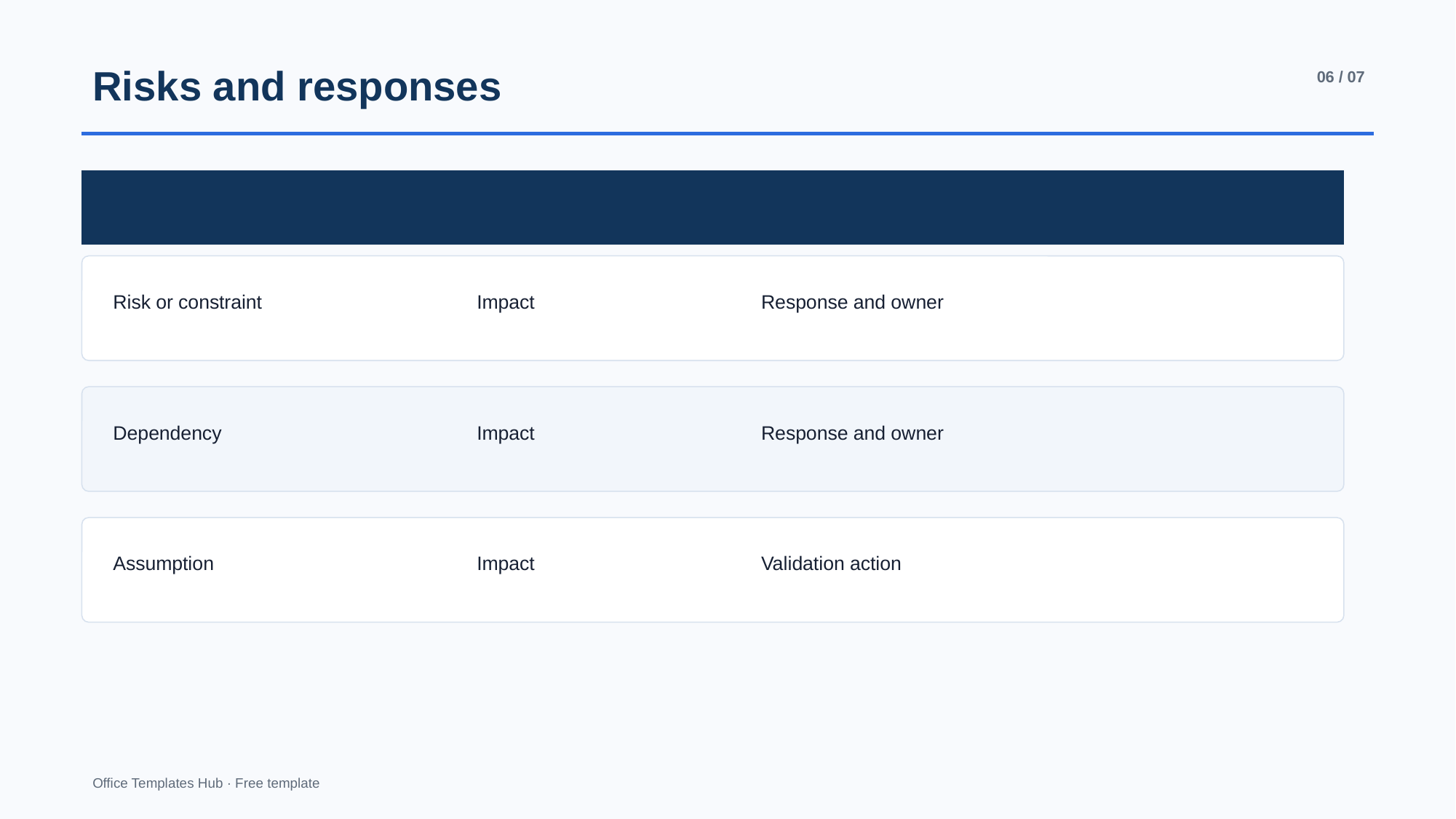

Risks and responses
06 / 07

Risk / issue
Impact
Response

Risk or constraint
Impact
Response and owner

Dependency
Impact
Response and owner

Assumption
Impact
Validation action
Office Templates Hub · Free template